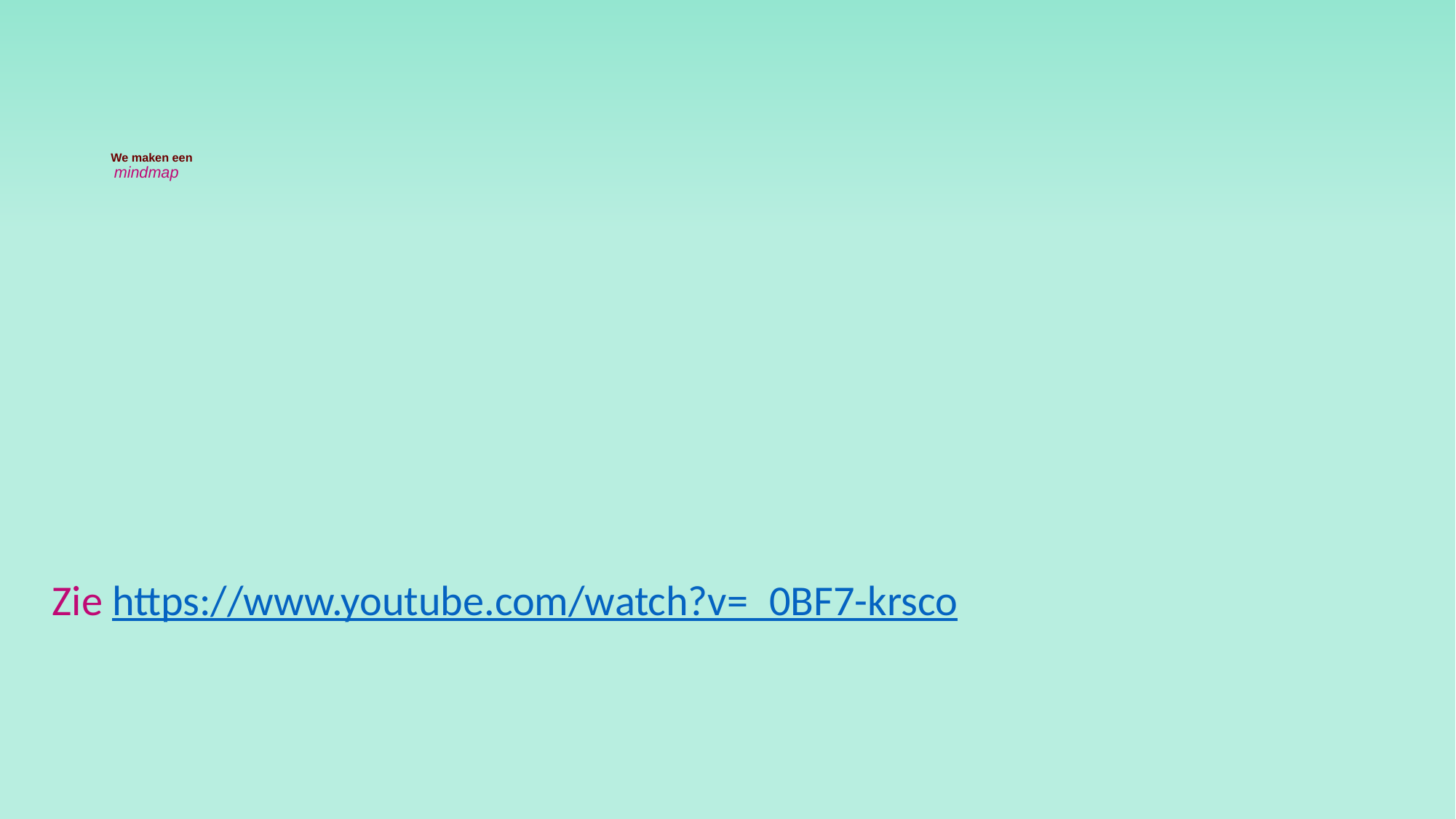

# We maken een mindmap

Zie https://www.youtube.com/watch?v=_0BF7-krsco